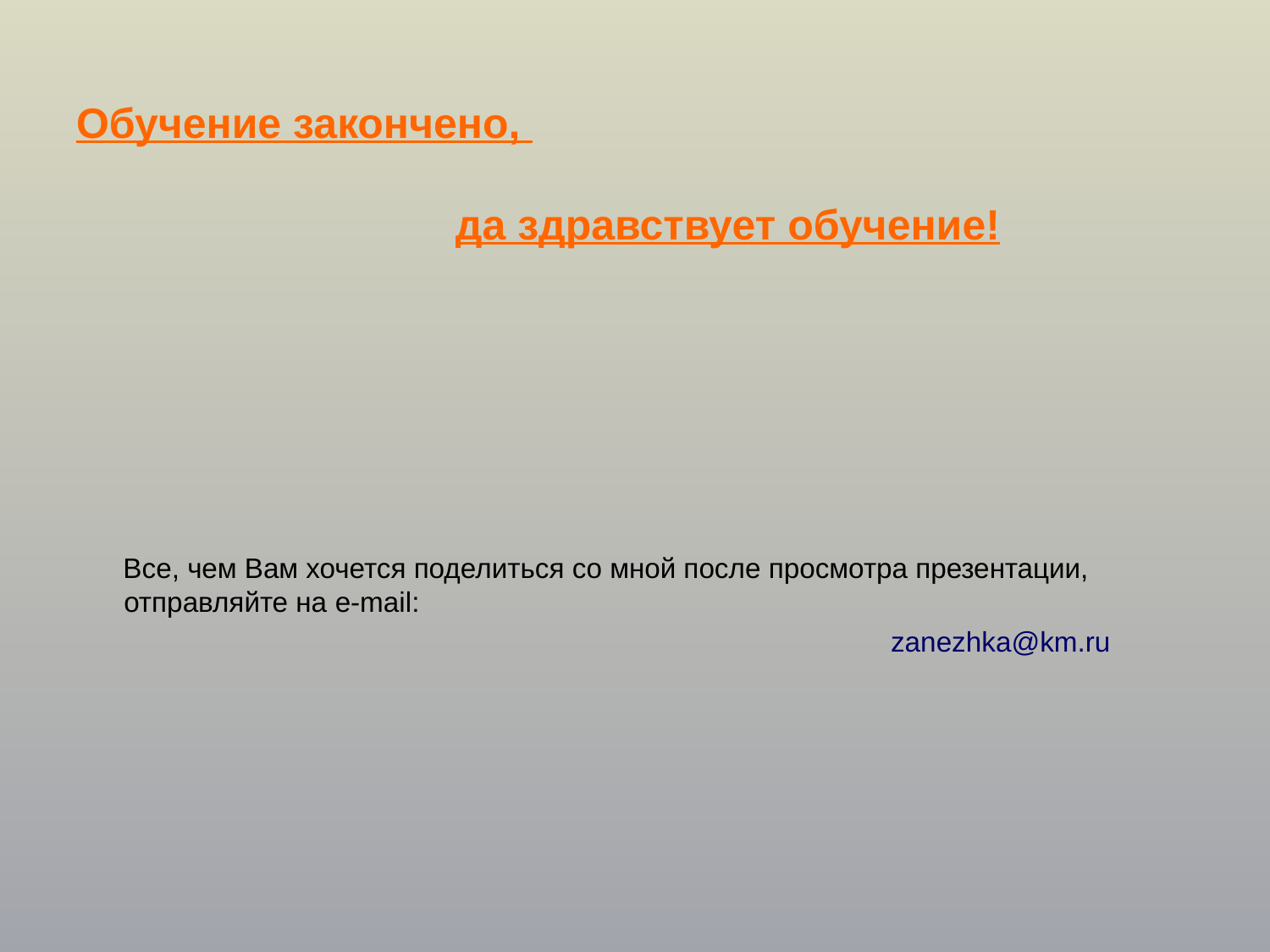

# Обучение закончено, да здравствует обучение!

      Все, чем Вам хочется поделиться со мной после просмотра презентации, отправляйте на e-mail:
                                                                                                        zanezhka@km.ru